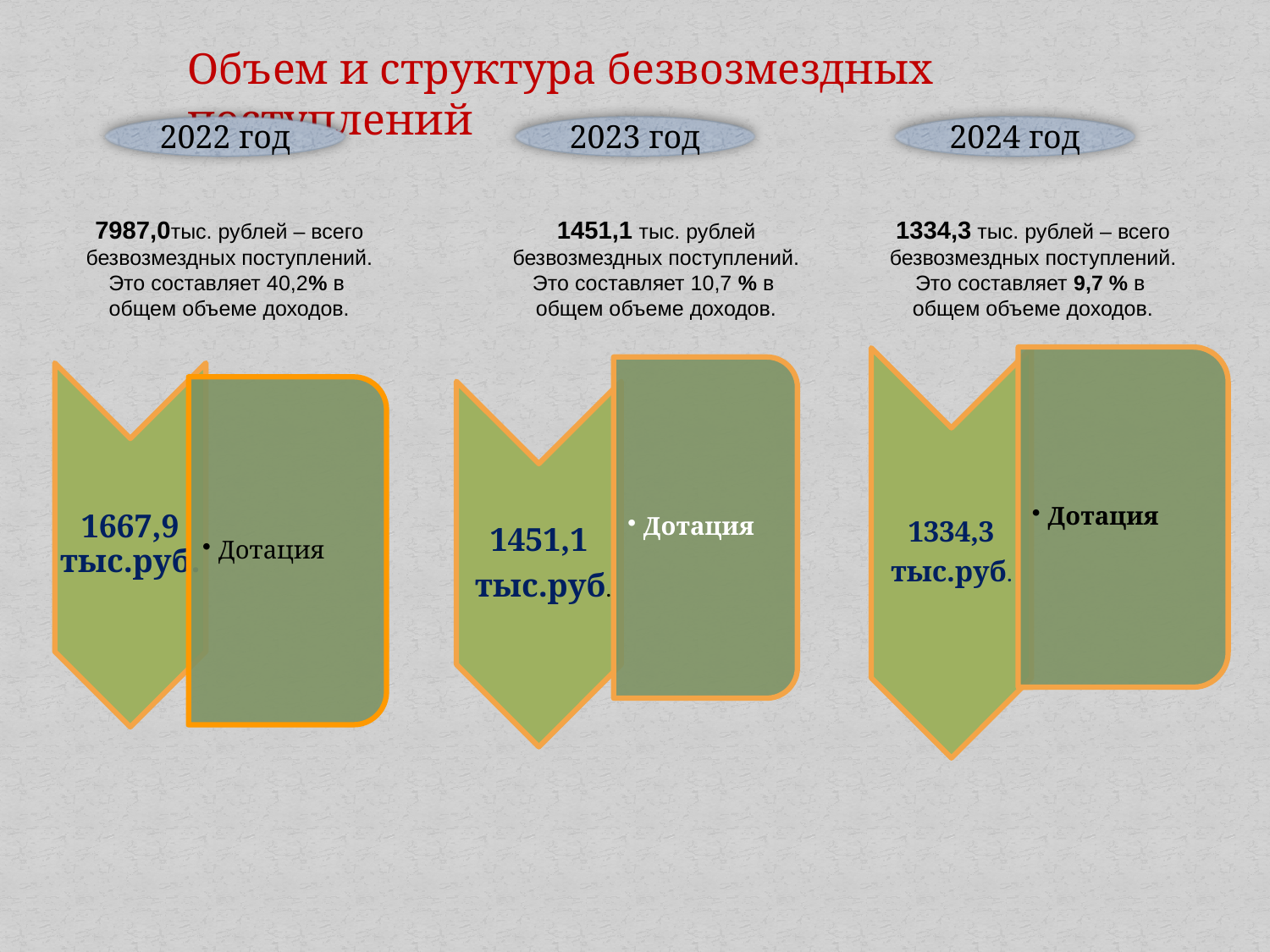

Объем и структура безвозмездных поступлений
2022 год
2023 год
2024 год

[unsupported chart]

[unsupported chart]

7987,0тыс. рублей – всего
безвозмездных поступлений.
Это составляет 40,2% в
общем объеме доходов.
1451,1 тыс. рублей
безвозмездных поступлений.
Это составляет 10,7 % в
общем объеме доходов.
1334,3 тыс. рублей – всего
безвозмездных поступлений.
Это составляет 9,7 % в
общем объеме доходов.
1667,9 тыс.руб.
Дотация
1334,3
тыс.руб.
Дотация
1451,1
 тыс.руб.
Дотация